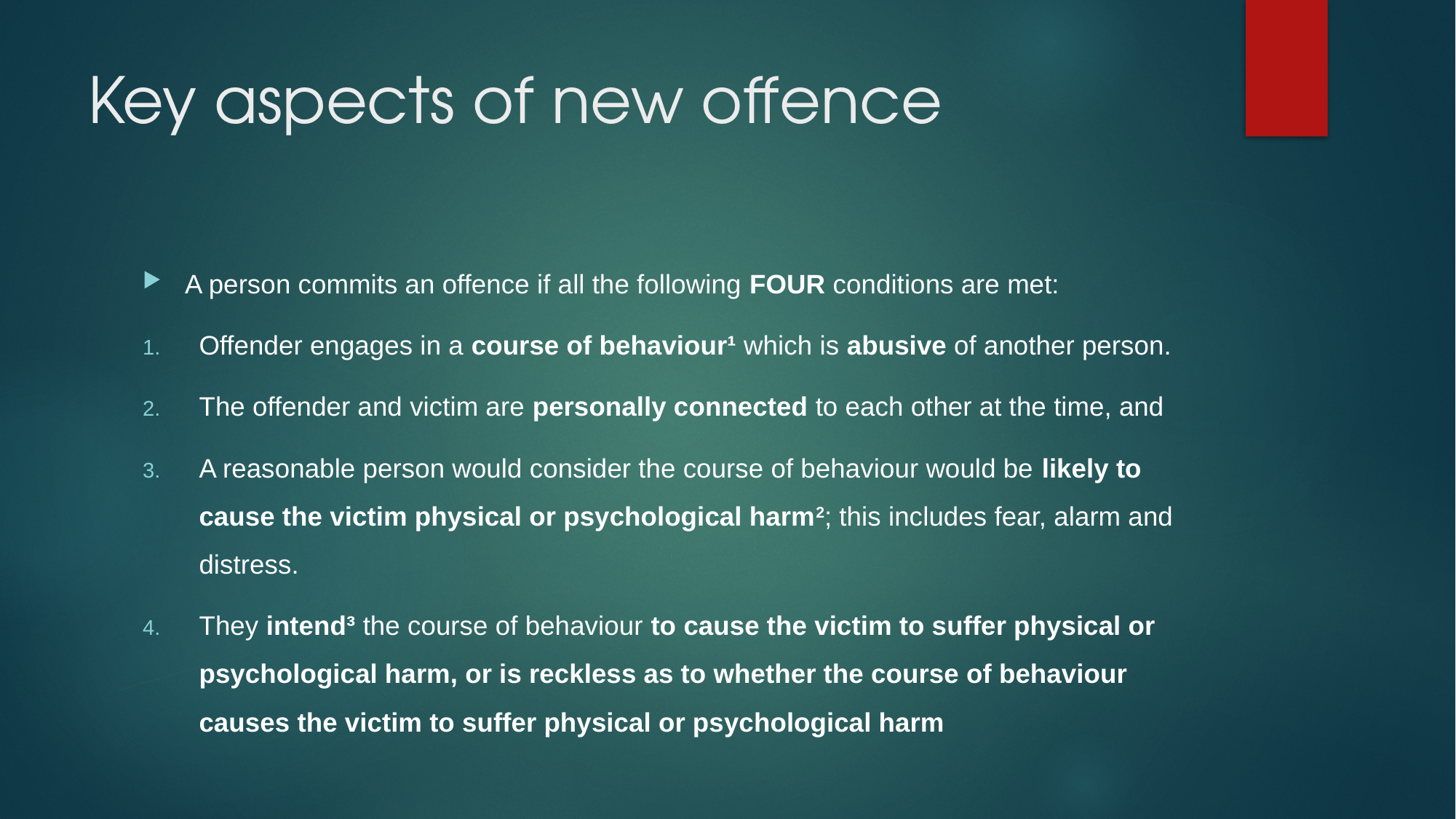

# Key aspects of new offence
A person commits an offence if all the following FOUR conditions are met:
Offender engages in a course of behaviour¹ which is abusive of another person.
The offender and victim are personally connected to each other at the time, and
A reasonable person would consider the course of behaviour would be likely to cause the victim physical or psychological harm2; this includes fear, alarm and distress.
They intend³ the course of behaviour to cause the victim to suffer physical or psychological harm, or is reckless as to whether the course of behaviour causes the victim to suffer physical or psychological harm